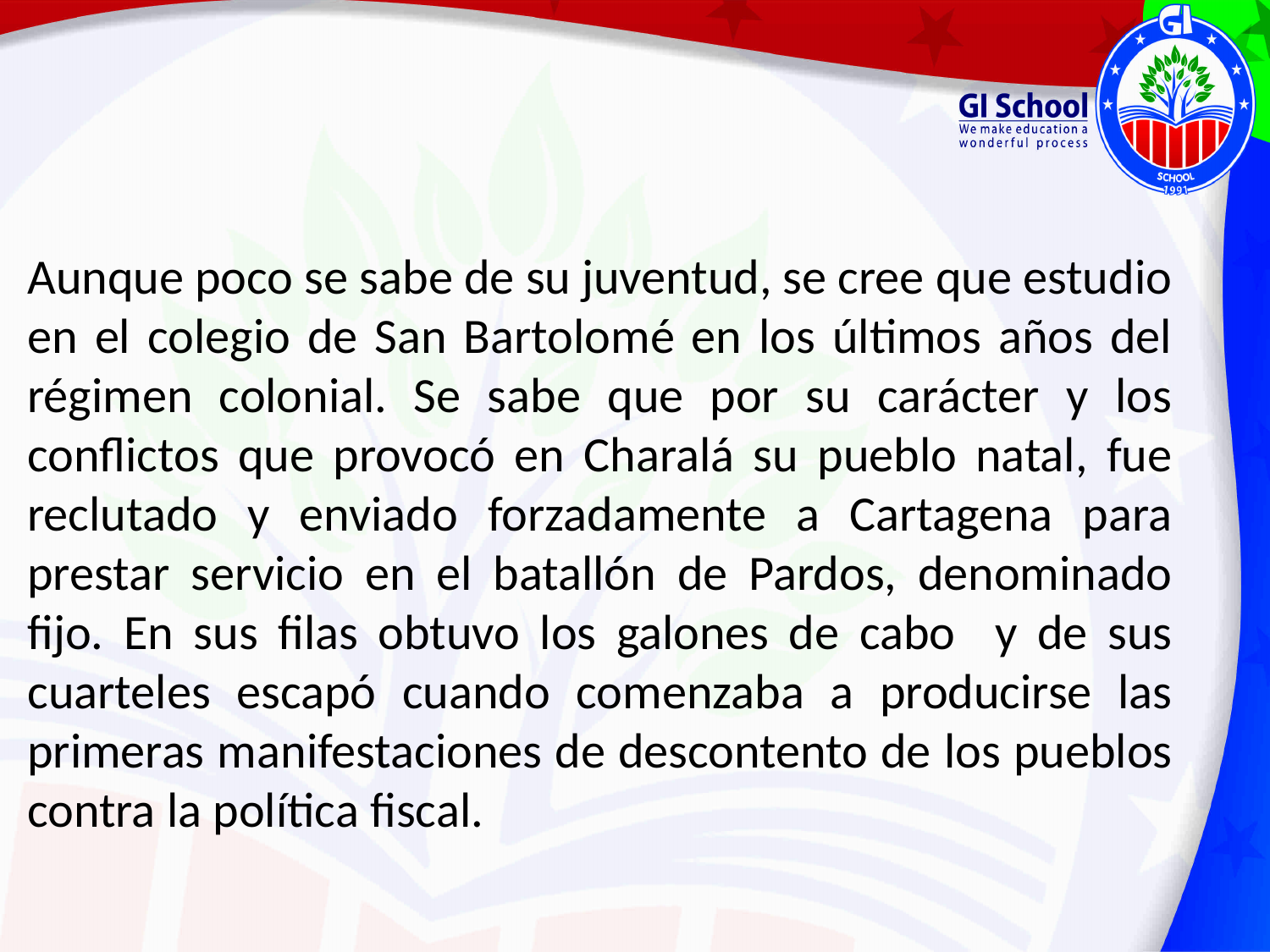

Aunque poco se sabe de su juventud, se cree que estudio en el colegio de San Bartolomé en los últimos años del régimen colonial. Se sabe que por su carácter y los conflictos que provocó en Charalá su pueblo natal, fue reclutado y enviado forzadamente a Cartagena para prestar servicio en el batallón de Pardos, denominado fijo. En sus filas obtuvo los galones de cabo  y de sus cuarteles escapó cuando comenzaba a producirse las primeras manifestaciones de descontento de los pueblos contra la política fiscal.